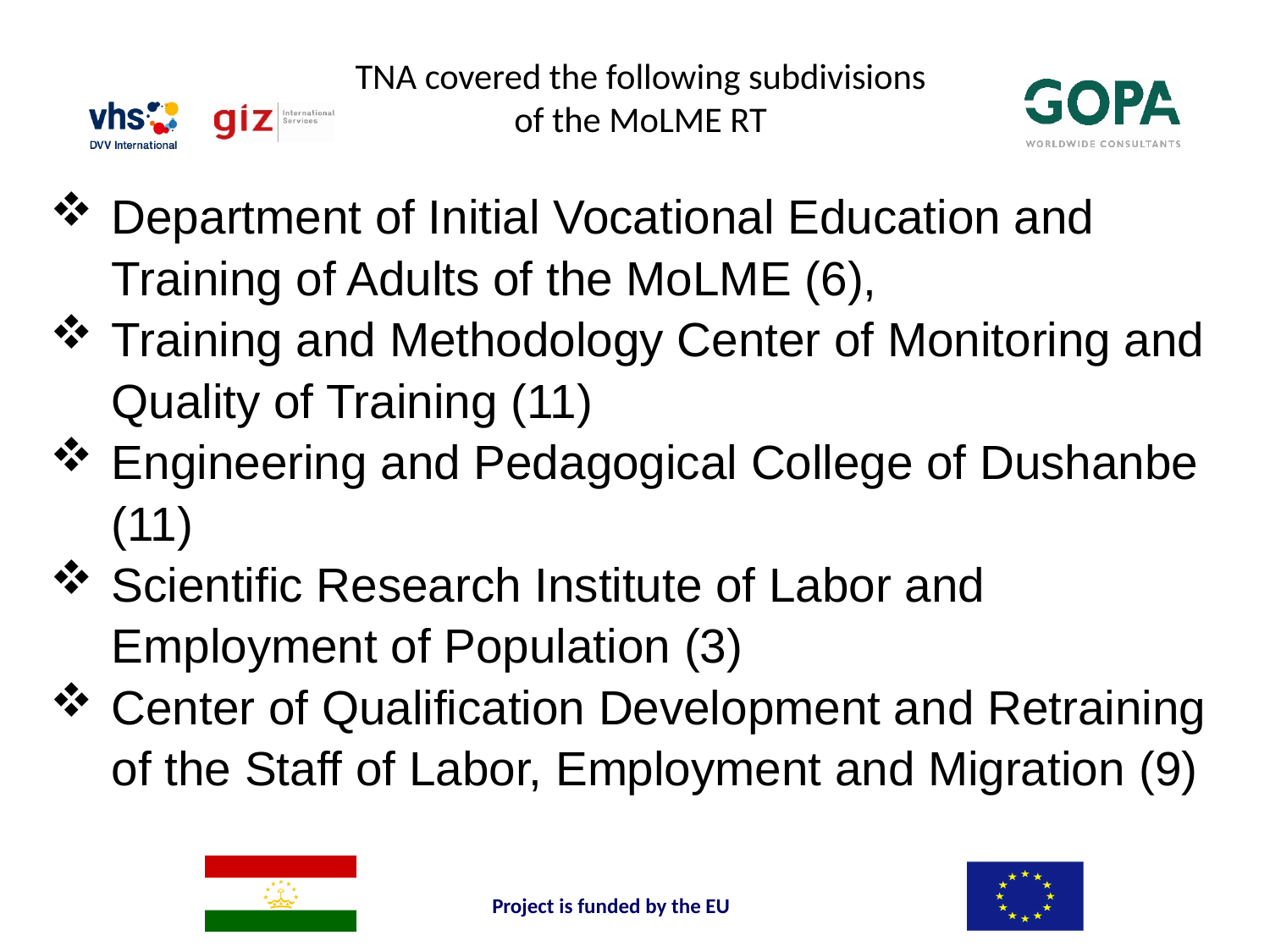

# TNA covered the following subdivisions of the MoLME RT
Department of Initial Vocational Education and Training of Adults of the MoLME (6),
Training and Methodology Center of Monitoring and Quality of Training (11)
Engineering and Pedagogical College of Dushanbe (11)
Scientific Research Institute of Labor and Employment of Population (3)
Center of Qualification Development and Retraining of the Staff of Labor, Employment and Migration (9)
Project is funded by the EU